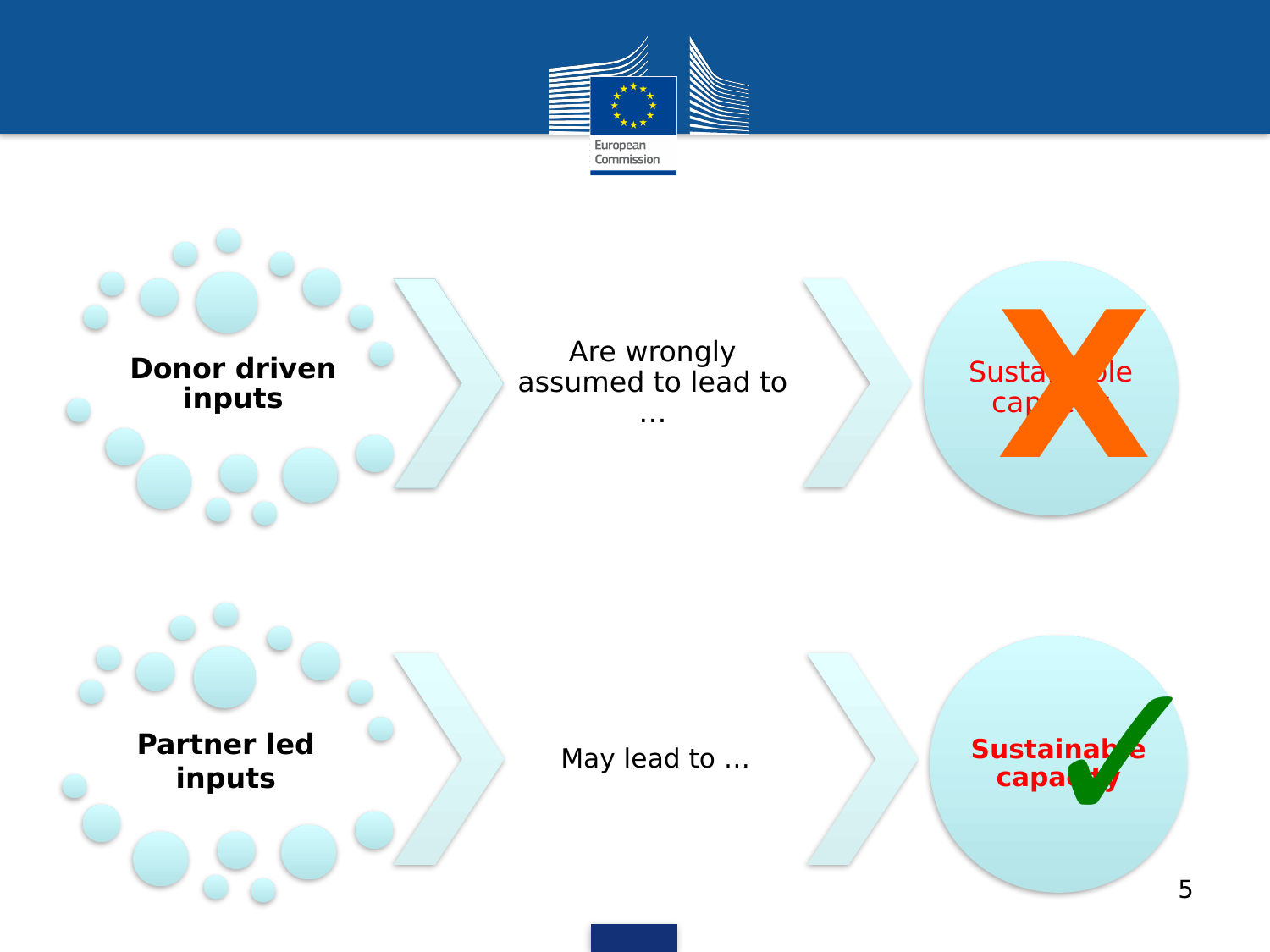

#
Donor driven inputs
Are wrongly assumed to lead to …
Sustainable capacity
X
Partner led
inputs
May lead to …
Sustainable capacity
✓
5